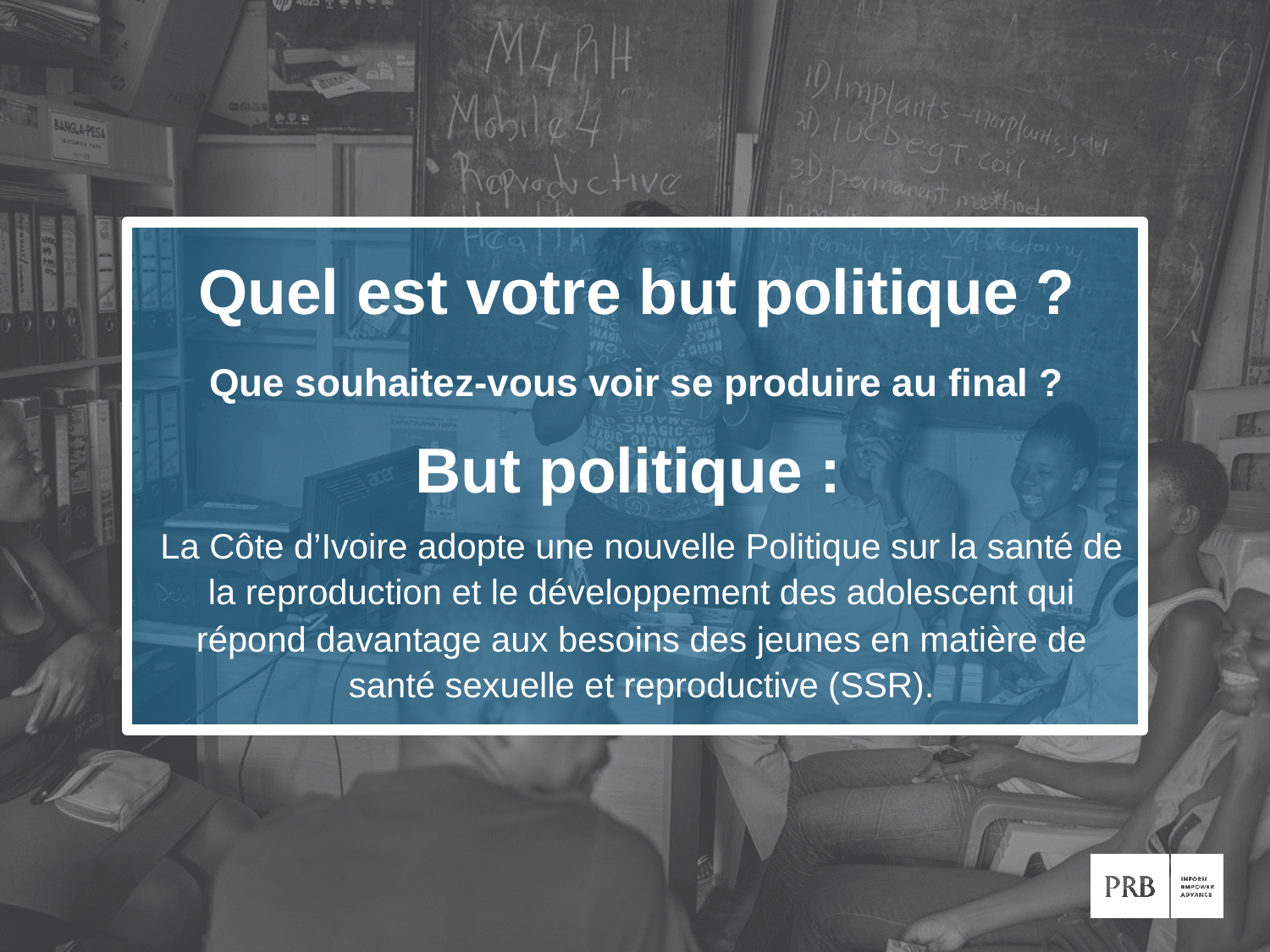

Quel est votre but politique ?
Que souhaitez-vous voir se produire au final ?
But politique :
La Côte d’Ivoire adopte une nouvelle Politique sur la santé de la reproduction et le développement des adolescent qui répond davantage aux besoins des jeunes en matière de santé sexuelle et reproductive (SSR).